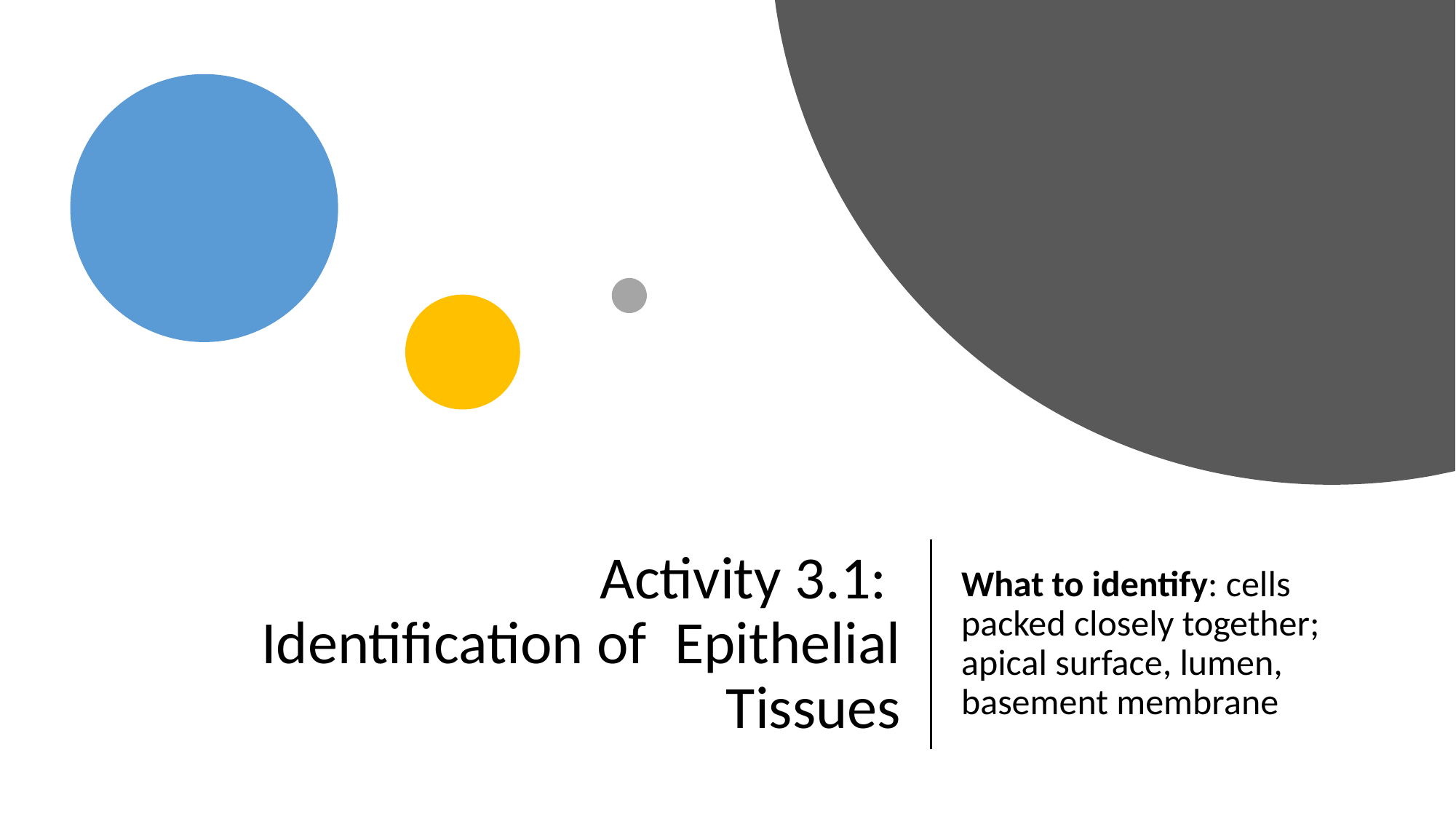

# Activity 3.1: Identification of  Epithelial Tissues
What to identify: cells packed closely together; apical surface, lumen, basement membrane